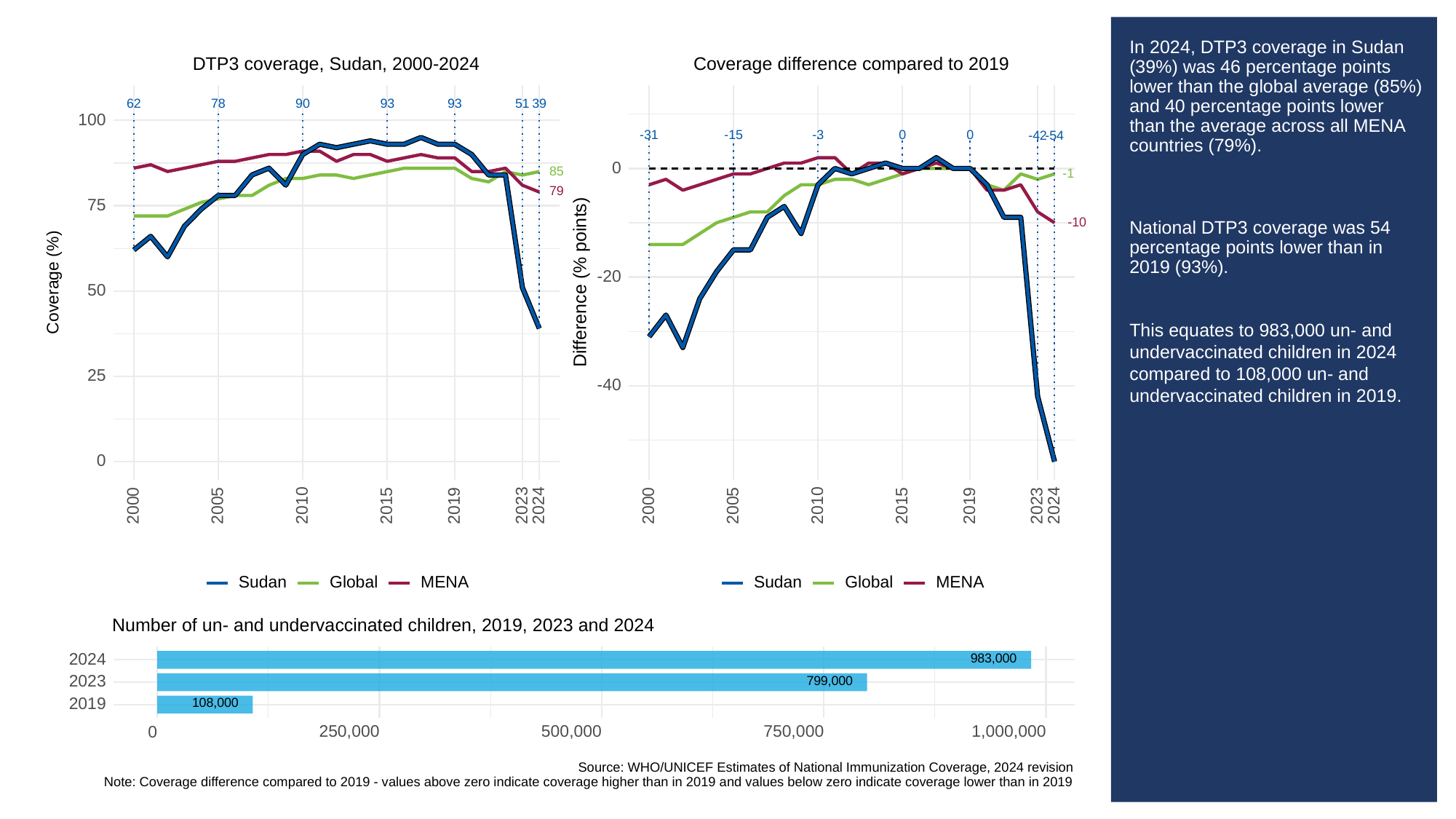

# In 2024, DTP3 coverage in Sudan (39%) was 46 percentage points lower than the global average (85%) and 40 percentage points lower than the average across all MENA countries (79%).

National DTP3 coverage was 54 percentage points lower than in 2019 (93%).

This equates to 983,000 un- and undervaccinated children in 2024 compared to 108,000 un- and undervaccinated children in 2019.

DTP3 coverage, Sudan, 2000-2024
Coverage difference compared to 2019

93
93
39
62
78
90
51

100

-31
-3
-15
0
0
-54
-42

0

85

-1
79
75

-10

-20
Difference (% points)
Coverage (%)

50

25

-40

0

2023
2023
2000
2005
2010
2015
2019
2024
2000
2005
2010
2015
2019
2024
Sudan
Global
Sudan
Global
MENA
MENA

Number of un- and undervaccinated children, 2019, 2023 and 2024

983,000
2024

799,000
2023

108,000
2019

250,000
500,000
750,000
1,000,000
0
Source: WHO/UNICEF Estimates of National Immunization Coverage, 2024 revision
Note: Coverage difference compared to 2019 - values above zero indicate coverage higher than in 2019 and values below zero indicate coverage lower than in 2019